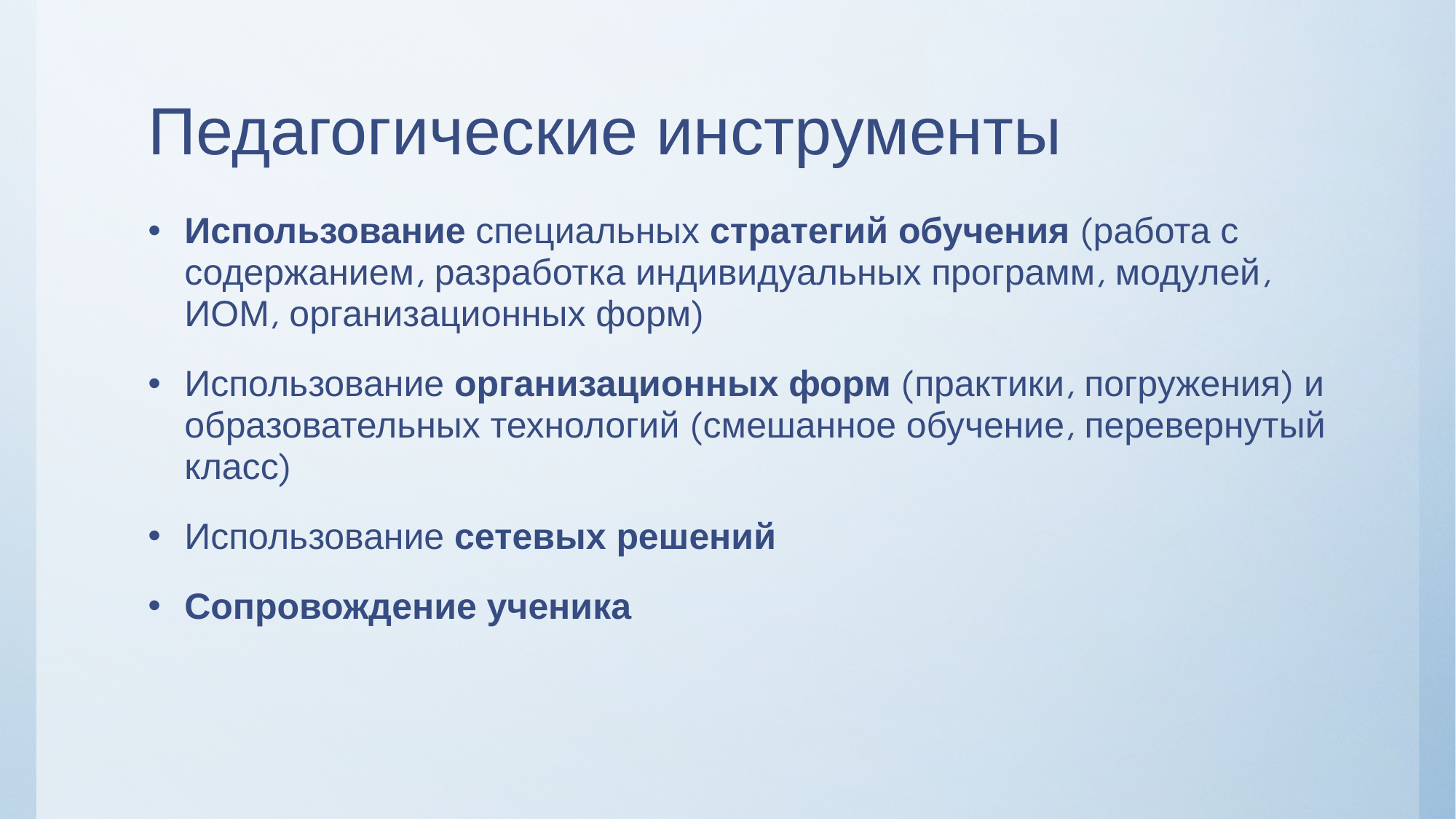

# Педагогические инструменты
Использование специальных стратегий обучения (работа с содержанием, разработка индивидуальных программ, модулей, ИОМ, организационных форм)
Использование организационных форм (практики, погружения) и образовательных технологий (смешанное обучение, перевернутый класс)
Использование сетевых решений
Сопровождение ученика